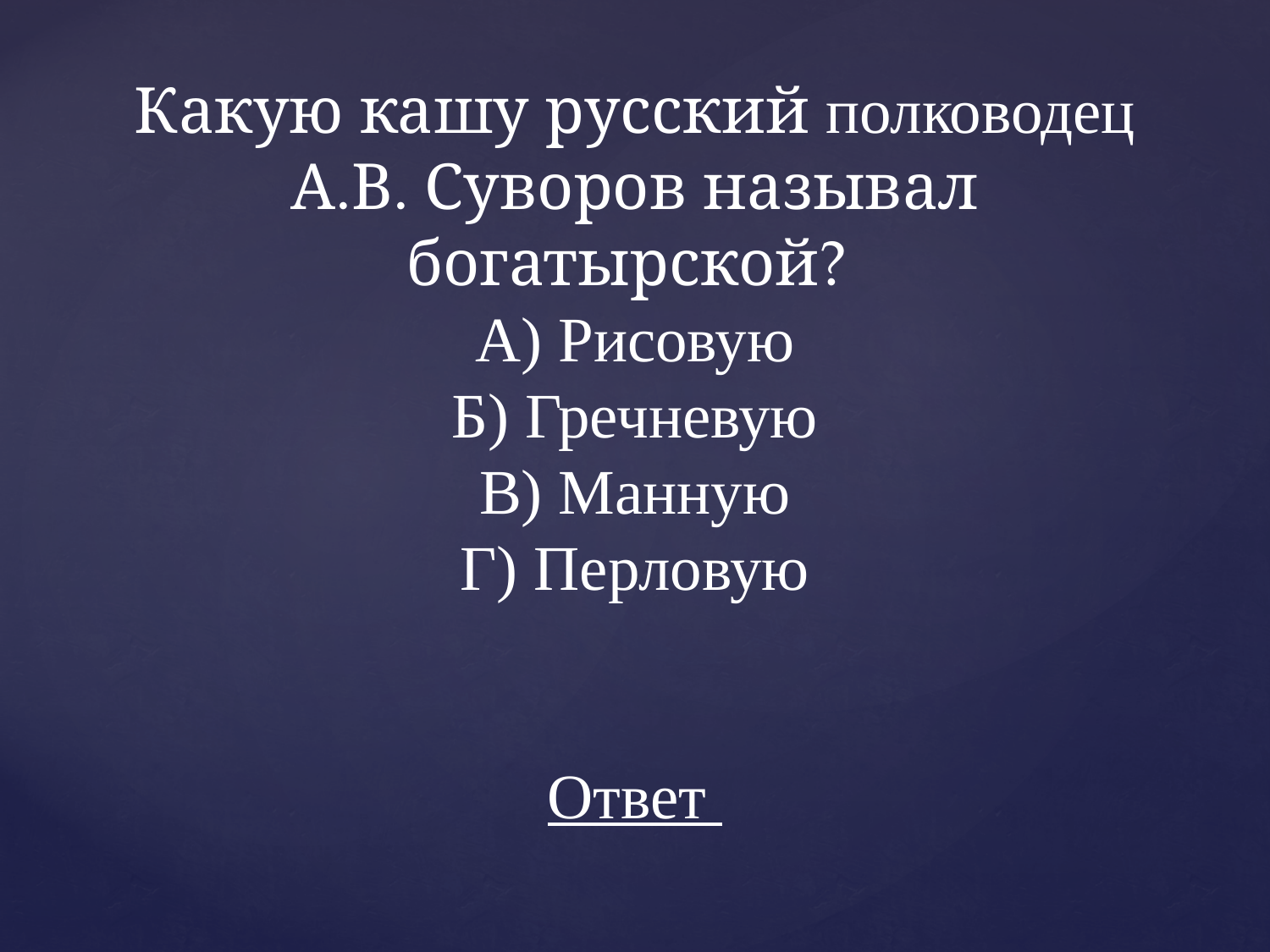

# Какую кашу русский полководец А.В. Суворов называл богатырской? А) Рисовую Б) Гречневую В) Манную Г) Перловую Ответ